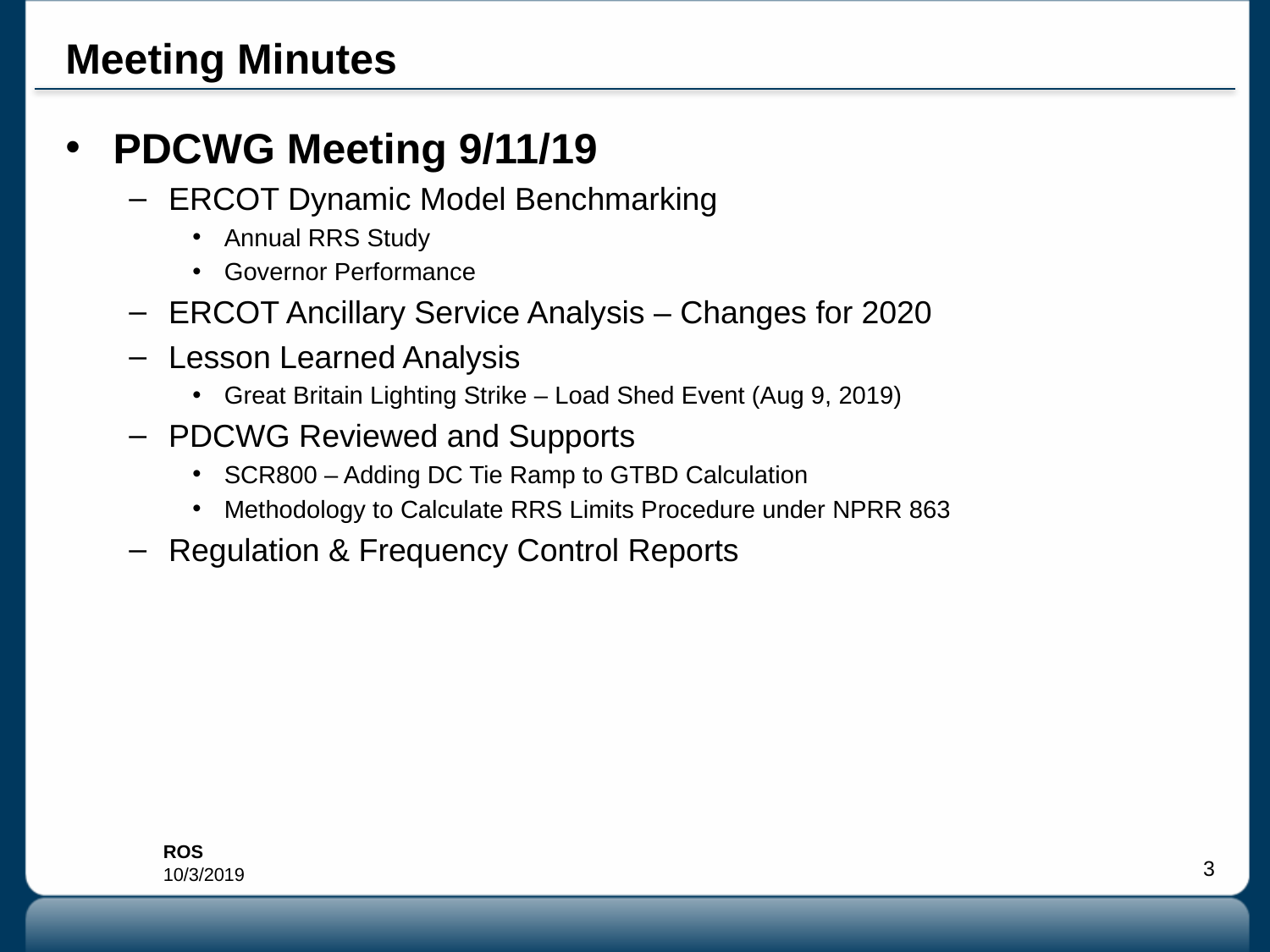

# Meeting Minutes
PDCWG Meeting 9/11/19
ERCOT Dynamic Model Benchmarking
Annual RRS Study
Governor Performance
ERCOT Ancillary Service Analysis – Changes for 2020
Lesson Learned Analysis
Great Britain Lighting Strike – Load Shed Event (Aug 9, 2019)
PDCWG Reviewed and Supports
SCR800 – Adding DC Tie Ramp to GTBD Calculation
Methodology to Calculate RRS Limits Procedure under NPRR 863
Regulation & Frequency Control Reports